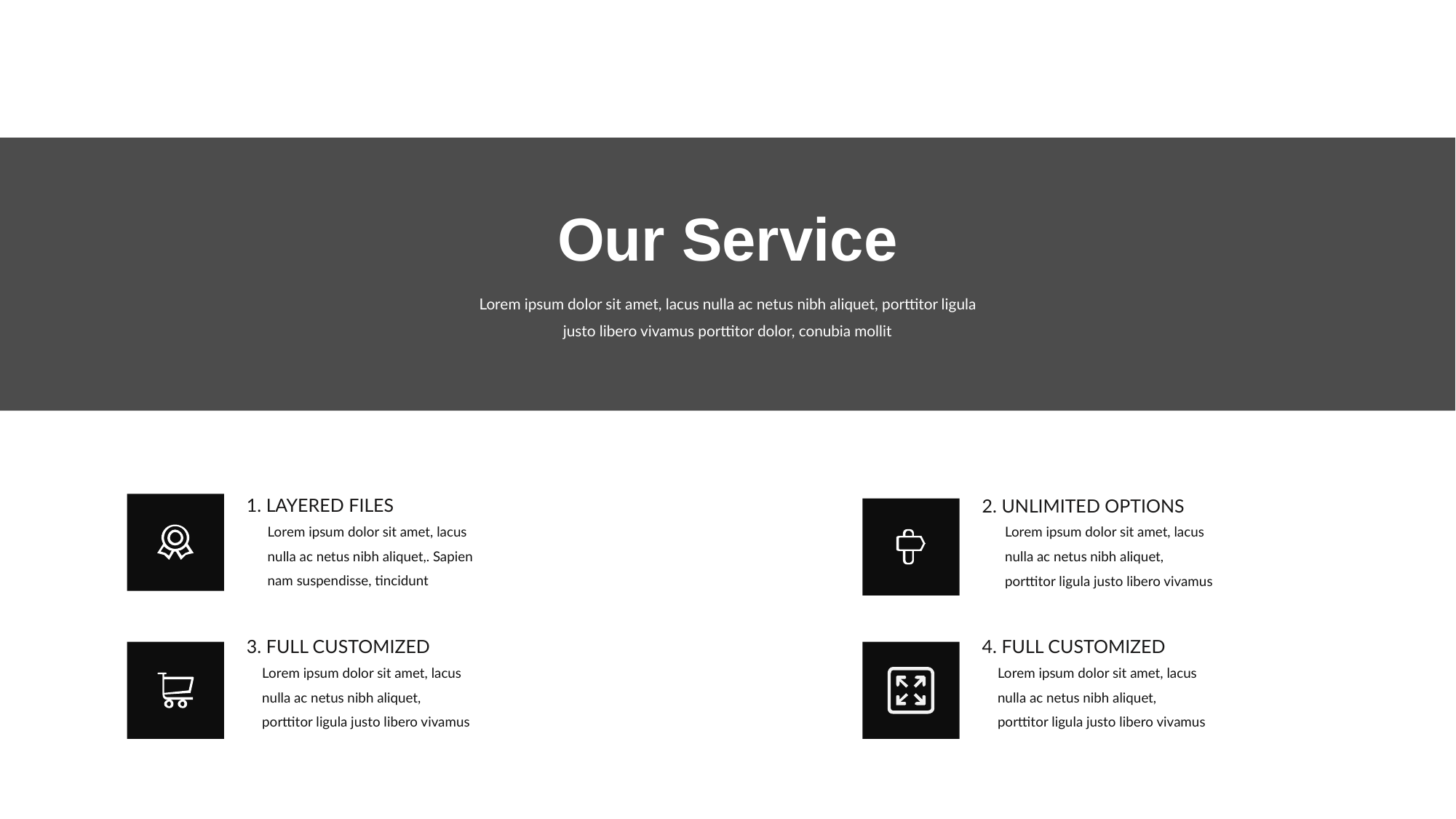

Our Service
Lorem ipsum dolor sit amet, lacus nulla ac netus nibh aliquet, porttitor ligula justo libero vivamus porttitor dolor, conubia mollit
1. LAYERED FILES

Lorem ipsum dolor sit amet, lacus nulla ac netus nibh aliquet,. Sapien nam suspendisse, tincidunt
2. UNLIMITED OPTIONS

Lorem ipsum dolor sit amet, lacus nulla ac netus nibh aliquet, porttitor ligula justo libero vivamus
3. FULL CUSTOMIZED

Lorem ipsum dolor sit amet, lacus nulla ac netus nibh aliquet, porttitor ligula justo libero vivamus
4. FULL CUSTOMIZED

Lorem ipsum dolor sit amet, lacus nulla ac netus nibh aliquet, porttitor ligula justo libero vivamus